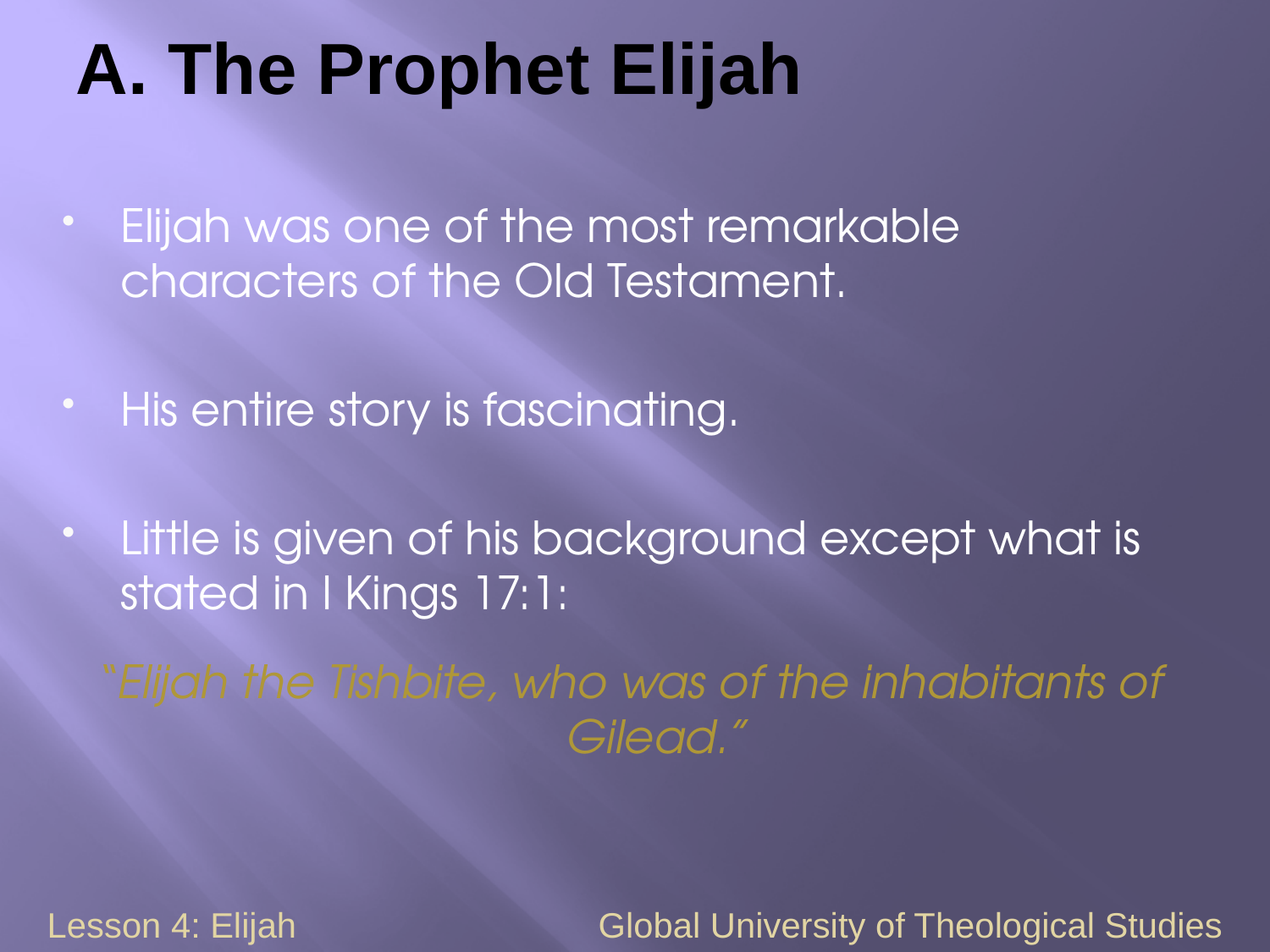

# A. The Prophet Elijah
Elijah was one of the most remarkable characters of the Old Testament.

His entire story is fascinating.

Little is given of his background except what is stated in I Kings 17:1:

“Elijah the Tishbite, who was of the inhabitants of Gilead.”
Lesson 4: Elijah                               Global University of Theological Studies